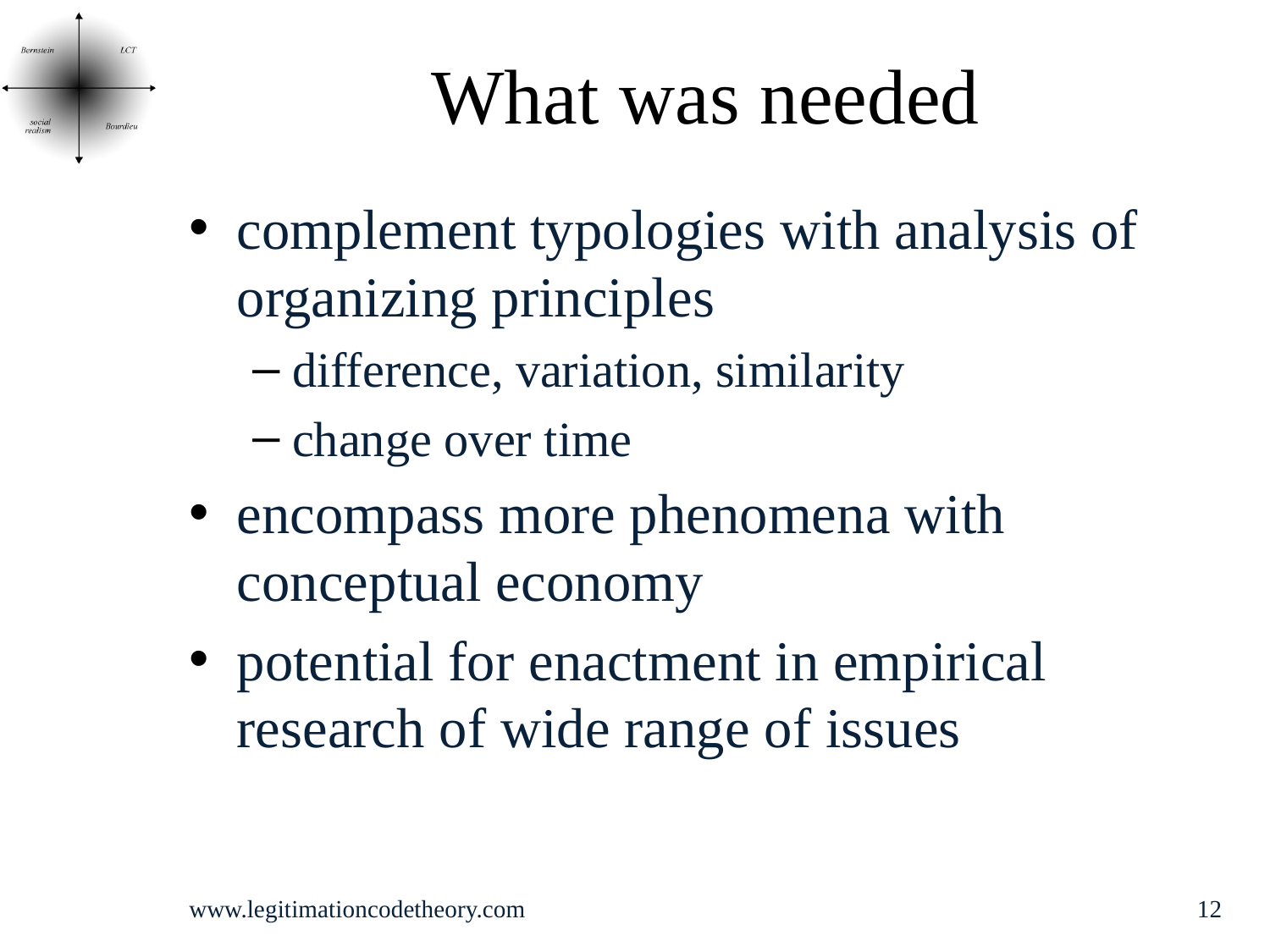

# What was needed

complement typologies with analysis of organizing principles
difference, variation, similarity
change over time
encompass more phenomena with conceptual economy
potential for enactment in empirical research of wide range of issues
www.legitimationcodetheory.com
12